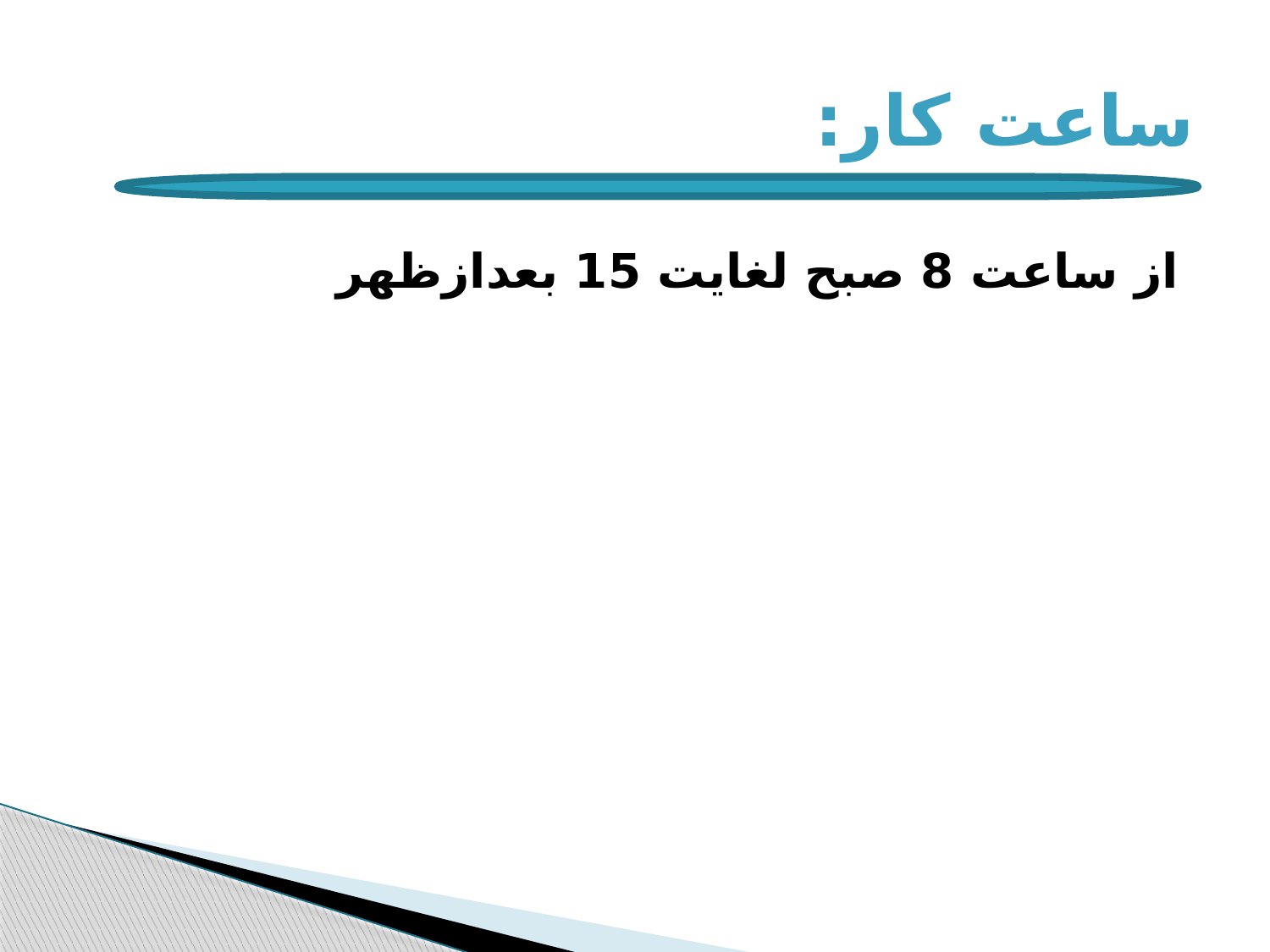

# ساعت کار:

از ساعت 8 صبح لغایت 15 بعدازظهر